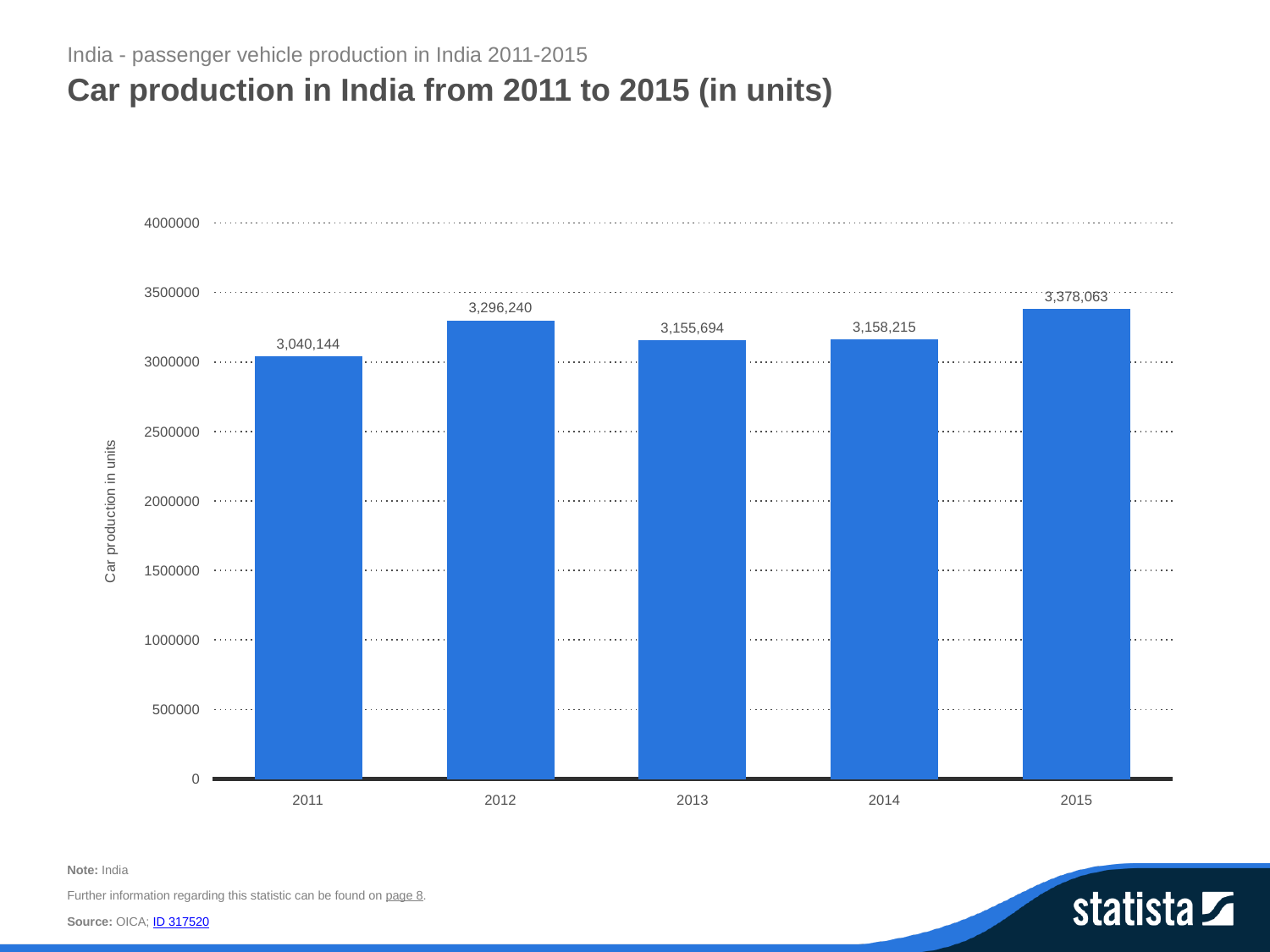

India - passenger vehicle production in India 2011-2015
Car production in India from 2011 to 2015 (in units)

### Chart:

| Category | data |
|---|---|
| 2011 | 3040144.0 |
| 2012 | 3296240.0 |
| 2013 | 3155694.0 |
| 2014 | 3158215.0 |
| 2015 | 3378063.0 |
Note: India

Further information regarding this statistic can be found on page 8.
Source: OICA; ID 317520